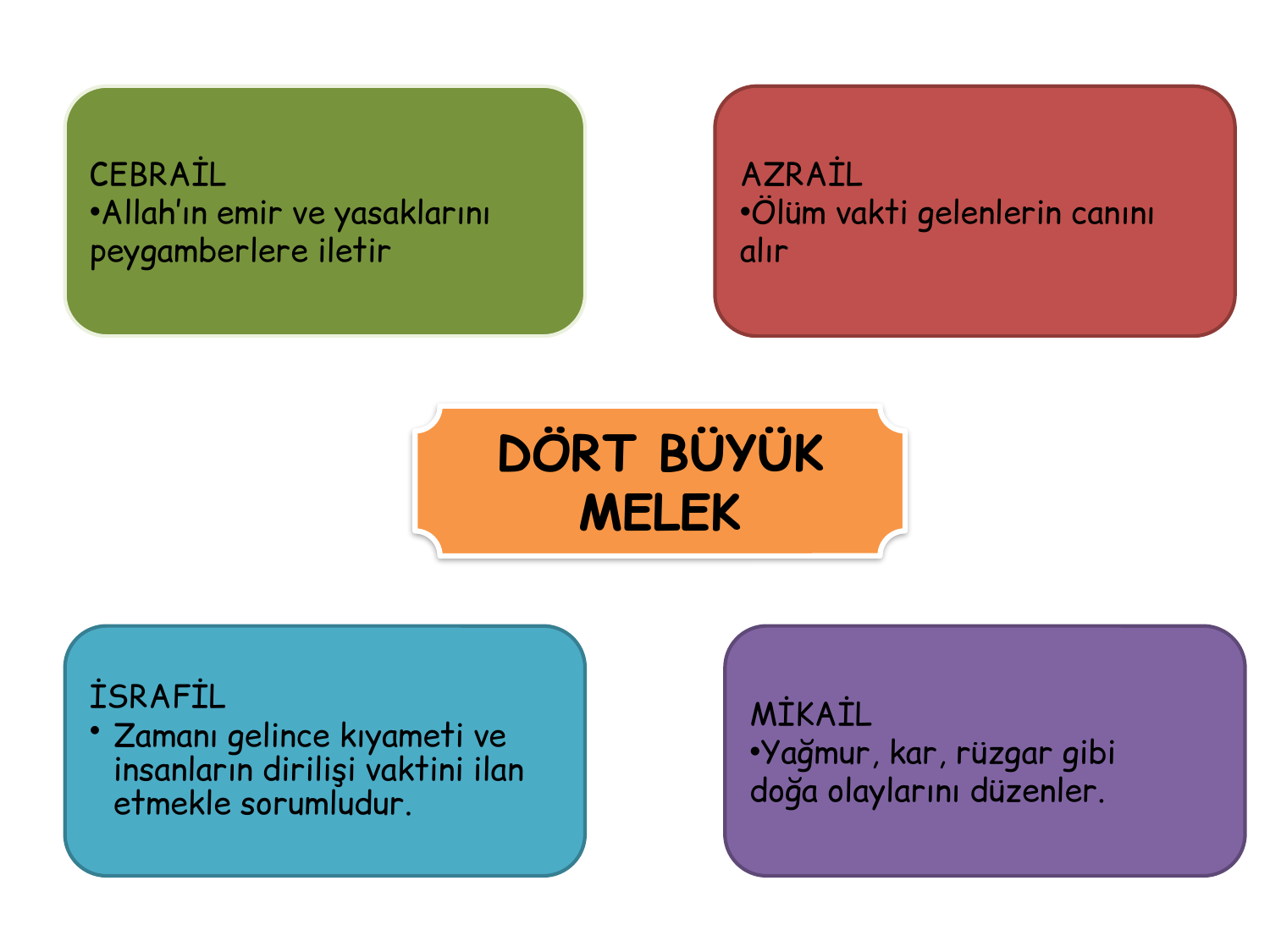

CEBRAİL
Allah’ın emir ve yasaklarını peygamberlere iletir
AZRAİL
Ölüm vakti gelenlerin canını alır
DÖRT BÜYÜK MELEK
İSRAFİL
Zamanı gelince kıyameti ve insanların dirilişi vaktini ilan etmekle sorumludur.
MİKAİL
Yağmur, kar, rüzgar gibi
doğa olaylarını düzenler.